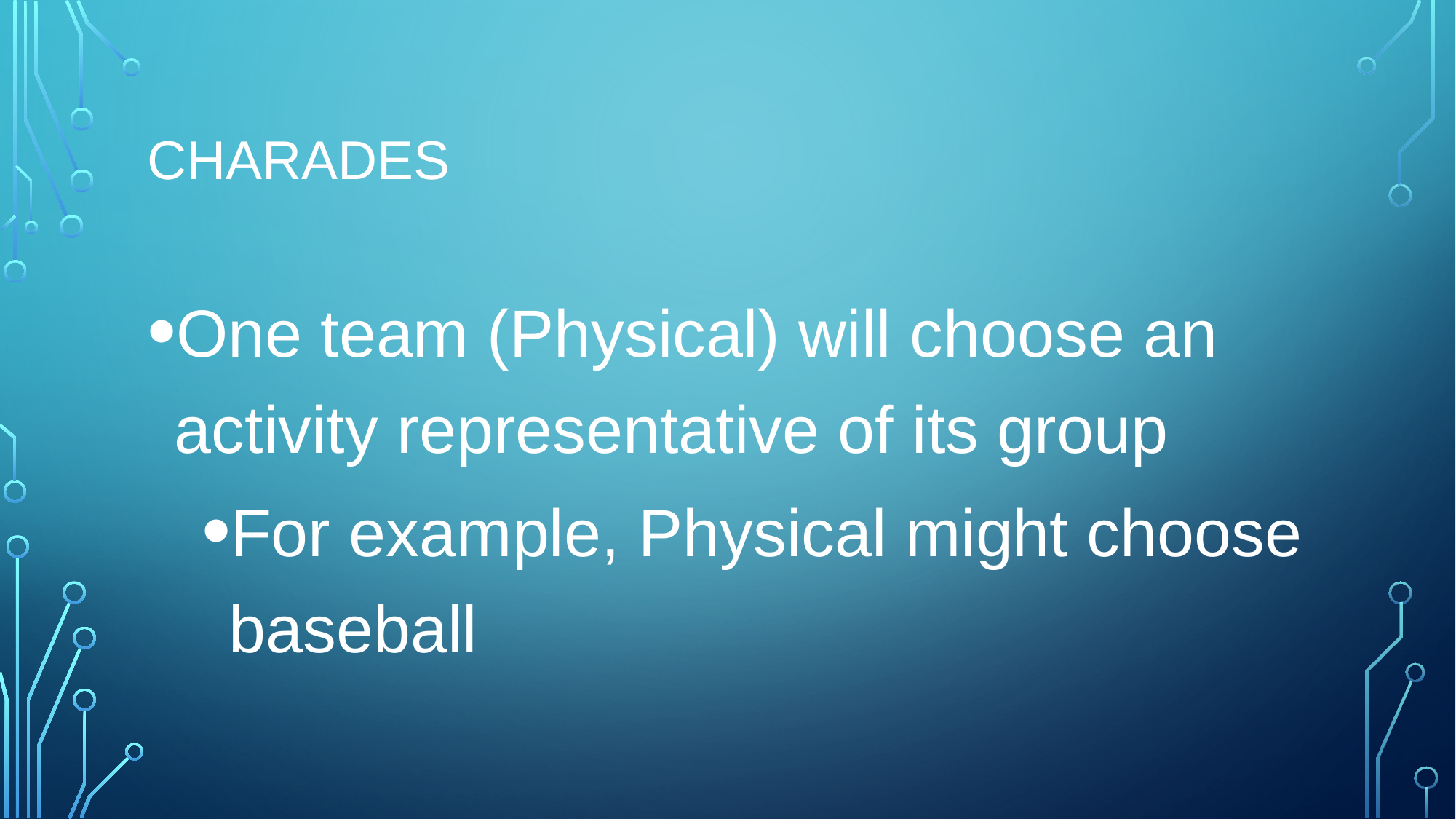

# charades
One team (Physical) will choose an activity representative of its group
For example, Physical might choose baseball